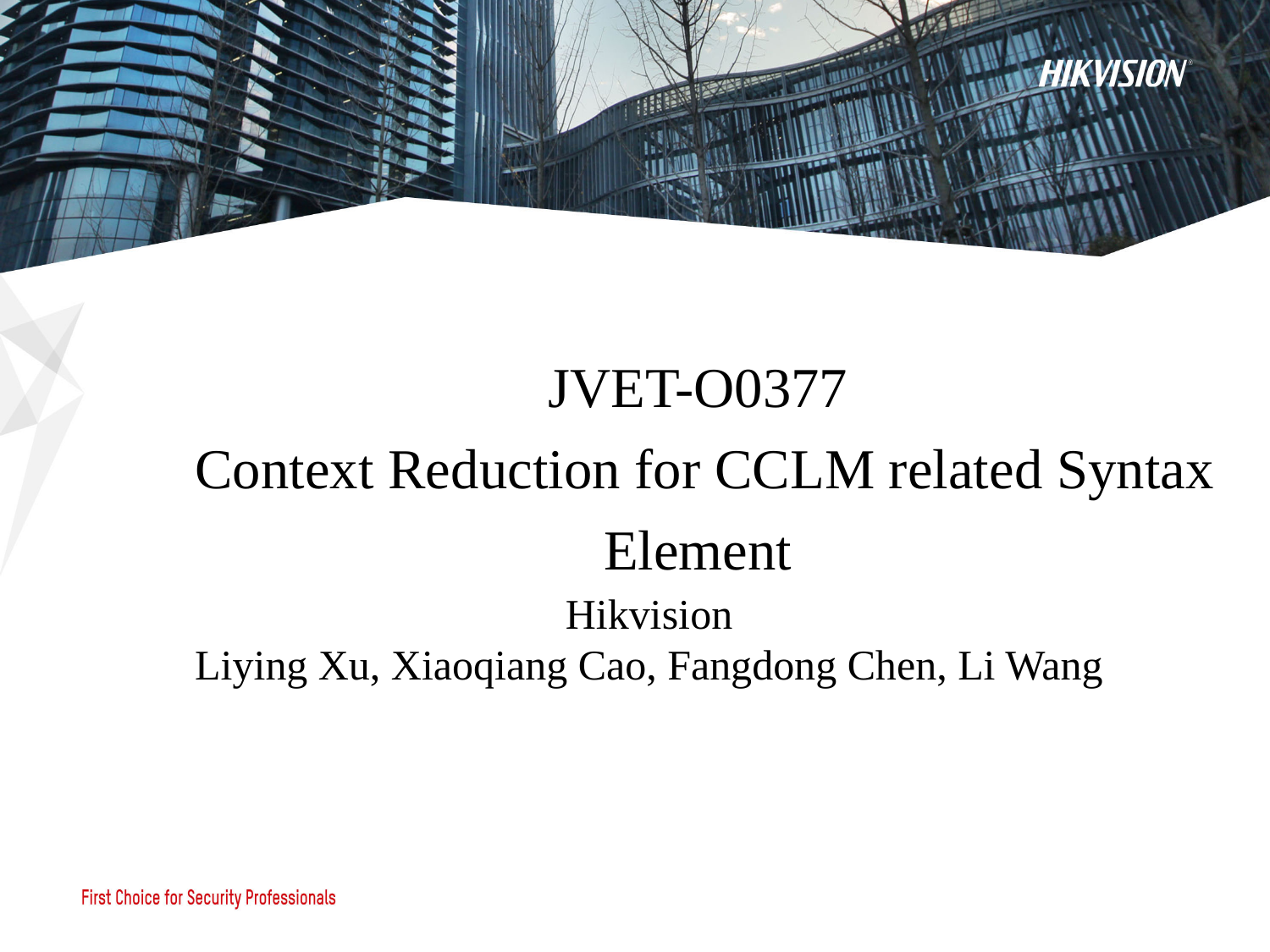

JVET-O0377
 Context Reduction for CCLM related Syntax Element

Hikvision
Liying Xu, Xiaoqiang Cao, Fangdong Chen, Li Wang